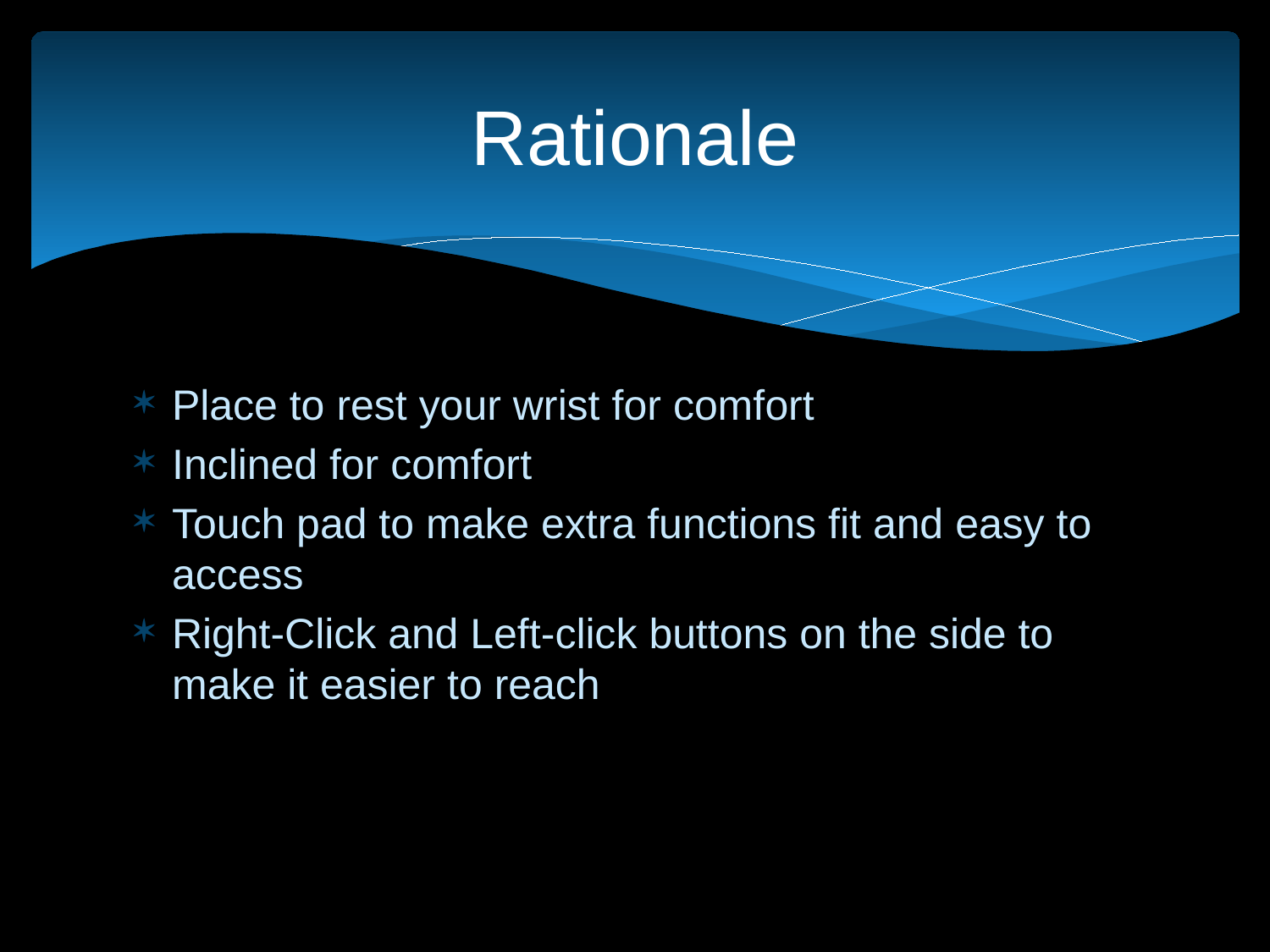

# Rationale
Place to rest your wrist for comfort
Inclined for comfort
Touch pad to make extra functions fit and easy to access
Right-Click and Left-click buttons on the side to make it easier to reach